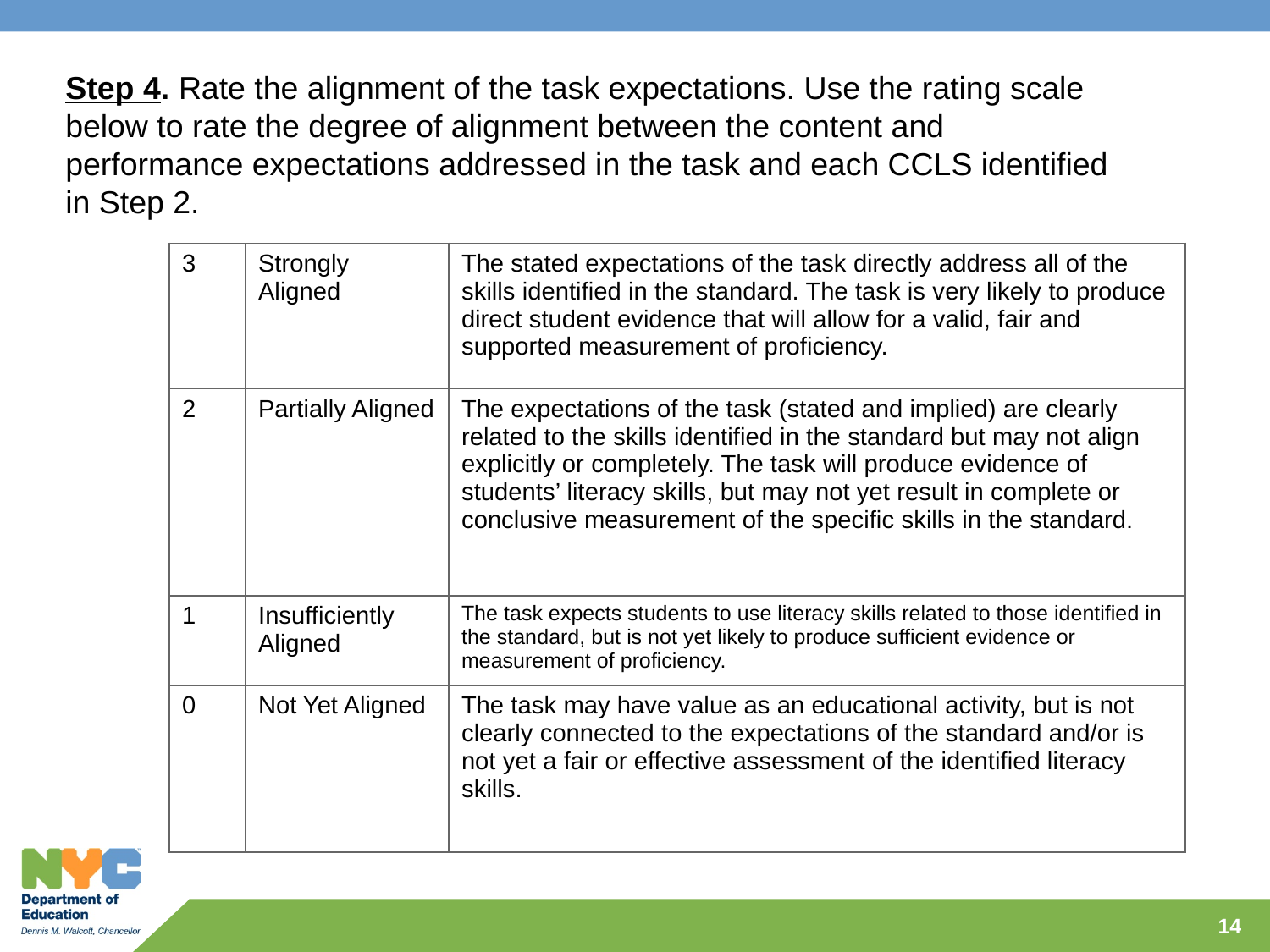

# Step 4. Rate the alignment of the task expectations. Use the rating scale below to rate the degree of alignment between the content and  performance expectations addressed in the task and each CCLS identified in Step 2.
| 3 | Strongly Aligned | The stated expectations of the task directly address all of the skills identified in the standard. The task is very likely to produce direct student evidence that will allow for a valid, fair and supported measurement of proficiency. |
| --- | --- | --- |
| 2 | Partially Aligned | The expectations of the task (stated and implied) are clearly related to the skills identified in the standard but may not align explicitly or completely. The task will produce evidence of students’ literacy skills, but may not yet result in complete or conclusive measurement of the specific skills in the standard. |
| 1 | Insufficiently Aligned | The task expects students to use literacy skills related to those identified in the standard, but is not yet likely to produce sufficient evidence or measurement of proficiency. |
| 0 | Not Yet Aligned | The task may have value as an educational activity, but is not clearly connected to the expectations of the standard and/or is not yet a fair or effective assessment of the identified literacy skills. |
14